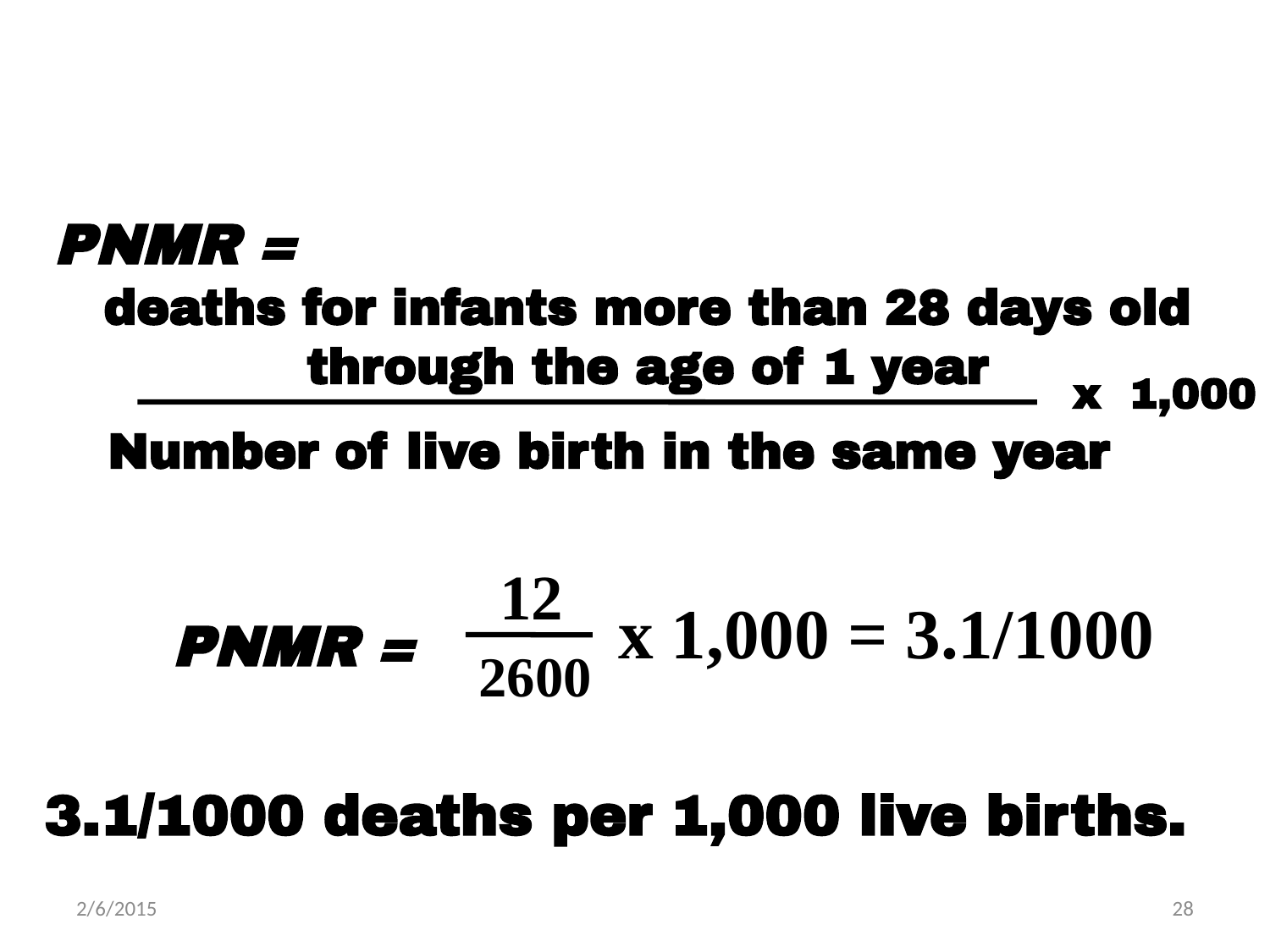

PNMR =
deaths for infants more than 28 days old through the age of 1 year

x  1,000
Number of live birth in the same year

12
x 1,000 = 3.1/1000
PNMR =
2600
3.1/1000 deaths per 1,000 live births.
2/6/2015
28